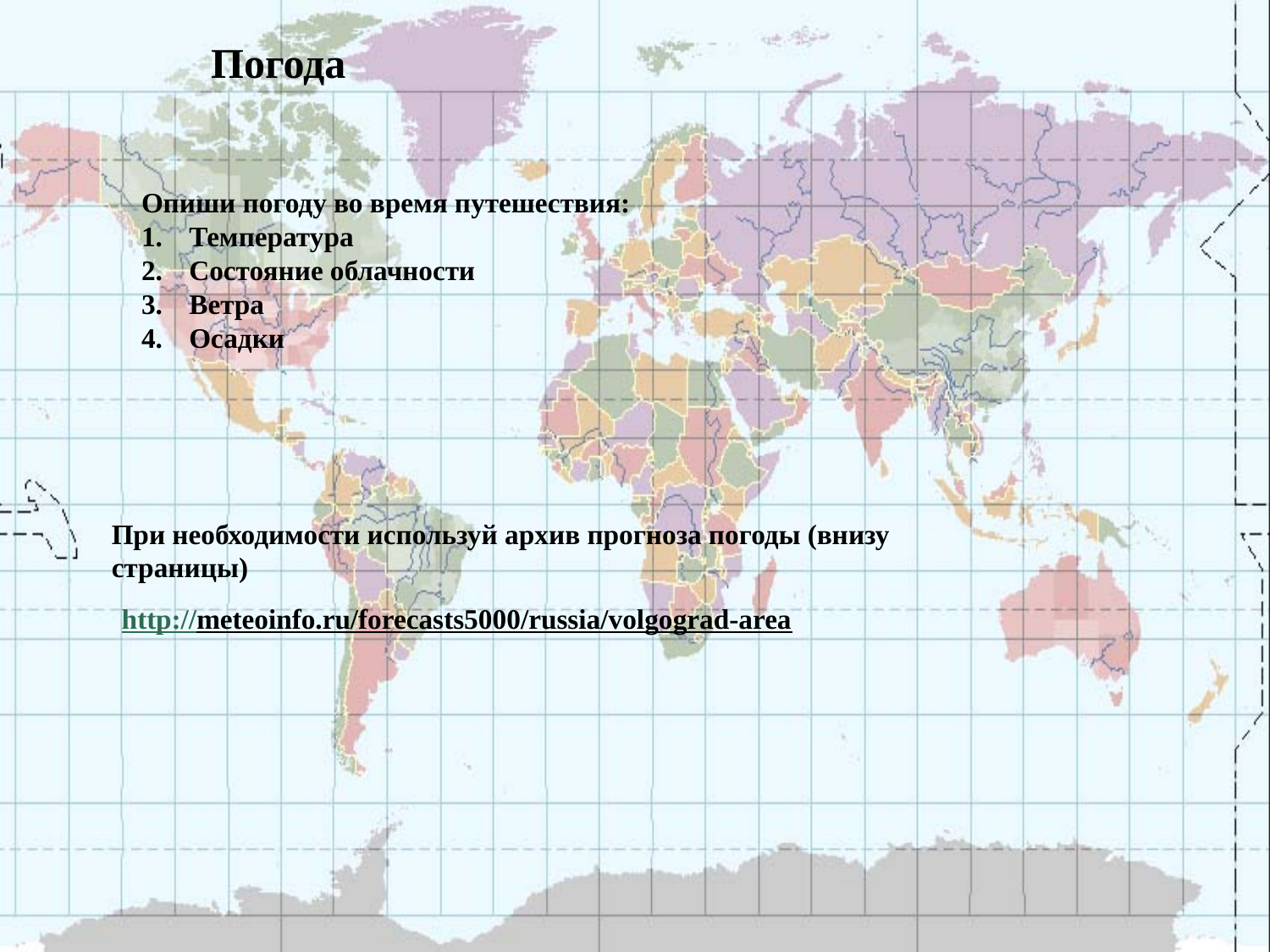

Погода
Опиши погоду во время путешествия:
Температура
Состояние облачности
Ветра
Осадки

При необходимости используй архив прогноза погоды (внизу страницы)

http://meteoinfo.ru/forecasts5000/russia/volgograd-area